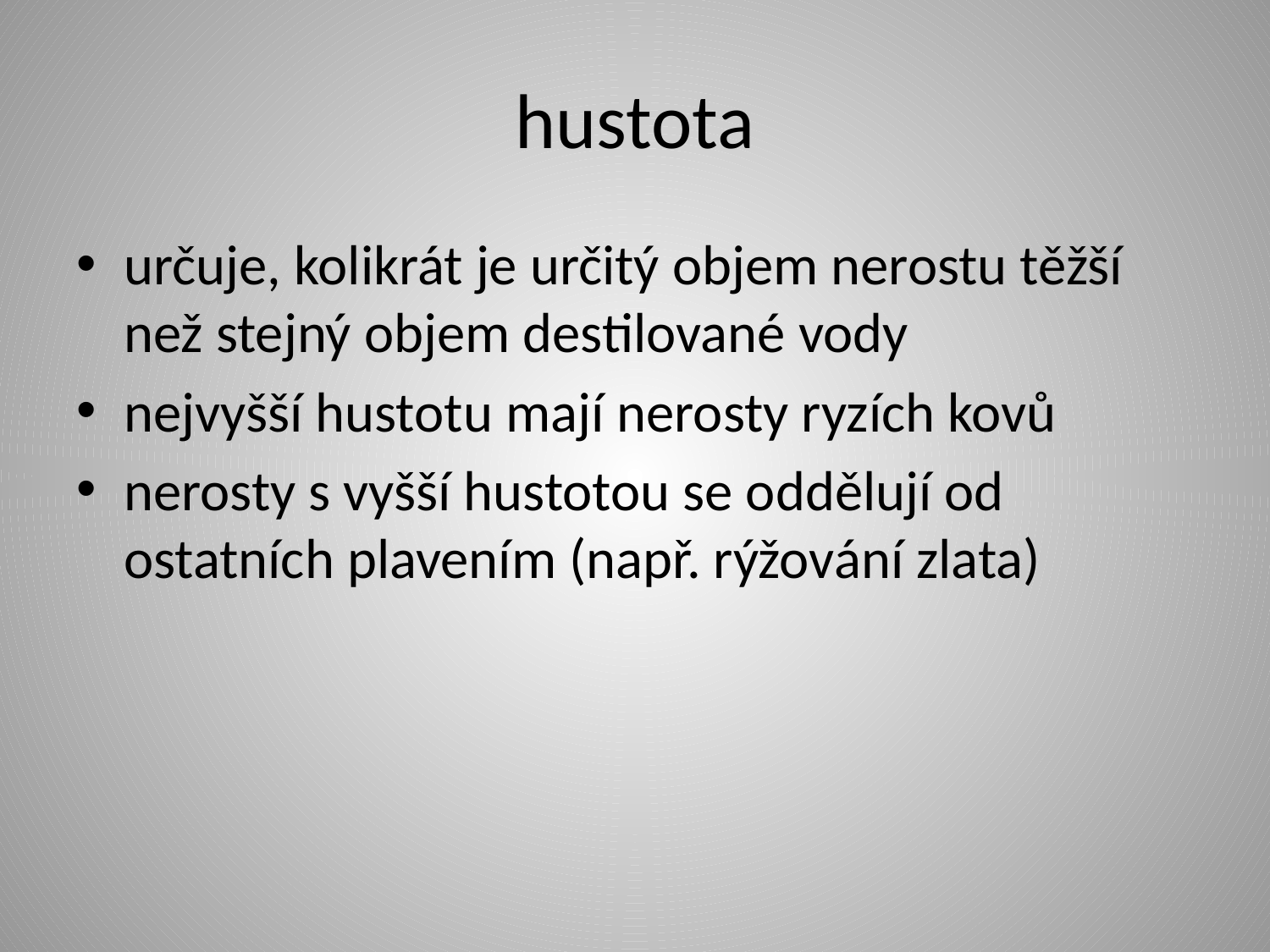

# hustota
určuje, kolikrát je určitý objem nerostu těžší než stejný objem destilované vody
nejvyšší hustotu mají nerosty ryzích kovů
nerosty s vyšší hustotou se oddělují od ostatních plavením (např. rýžování zlata)